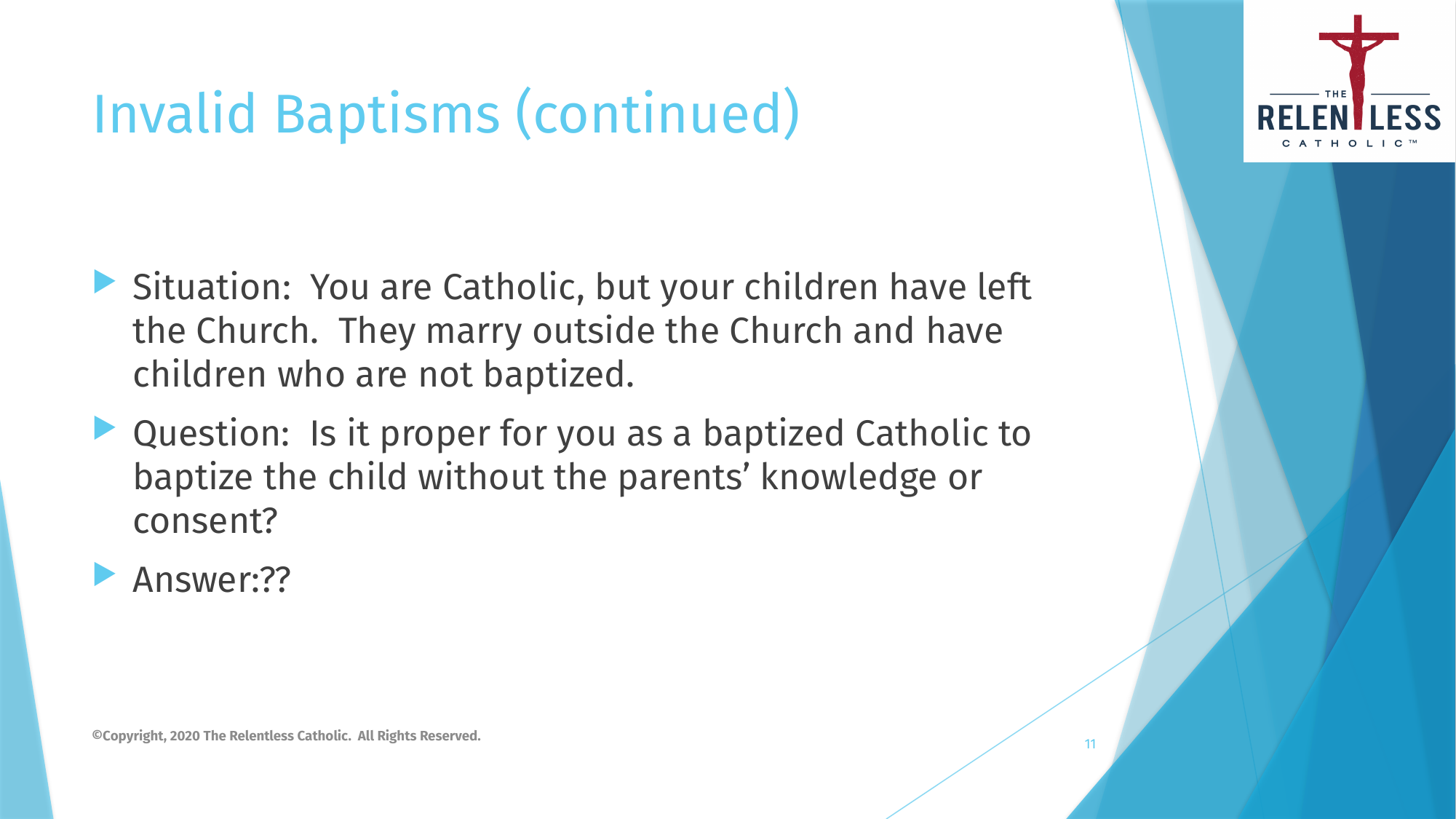

# Invalid Baptisms (continued)
Situation:  You are Catholic, but your children have left the Church.  They marry outside the Church and have children who are not baptized.
Question:  Is it proper for you as a baptized Catholic to baptize the child without the parents’ knowledge or consent?
Answer:??

©Copyright, 2020 The Relentless Catholic.  All Rights Reserved.

11